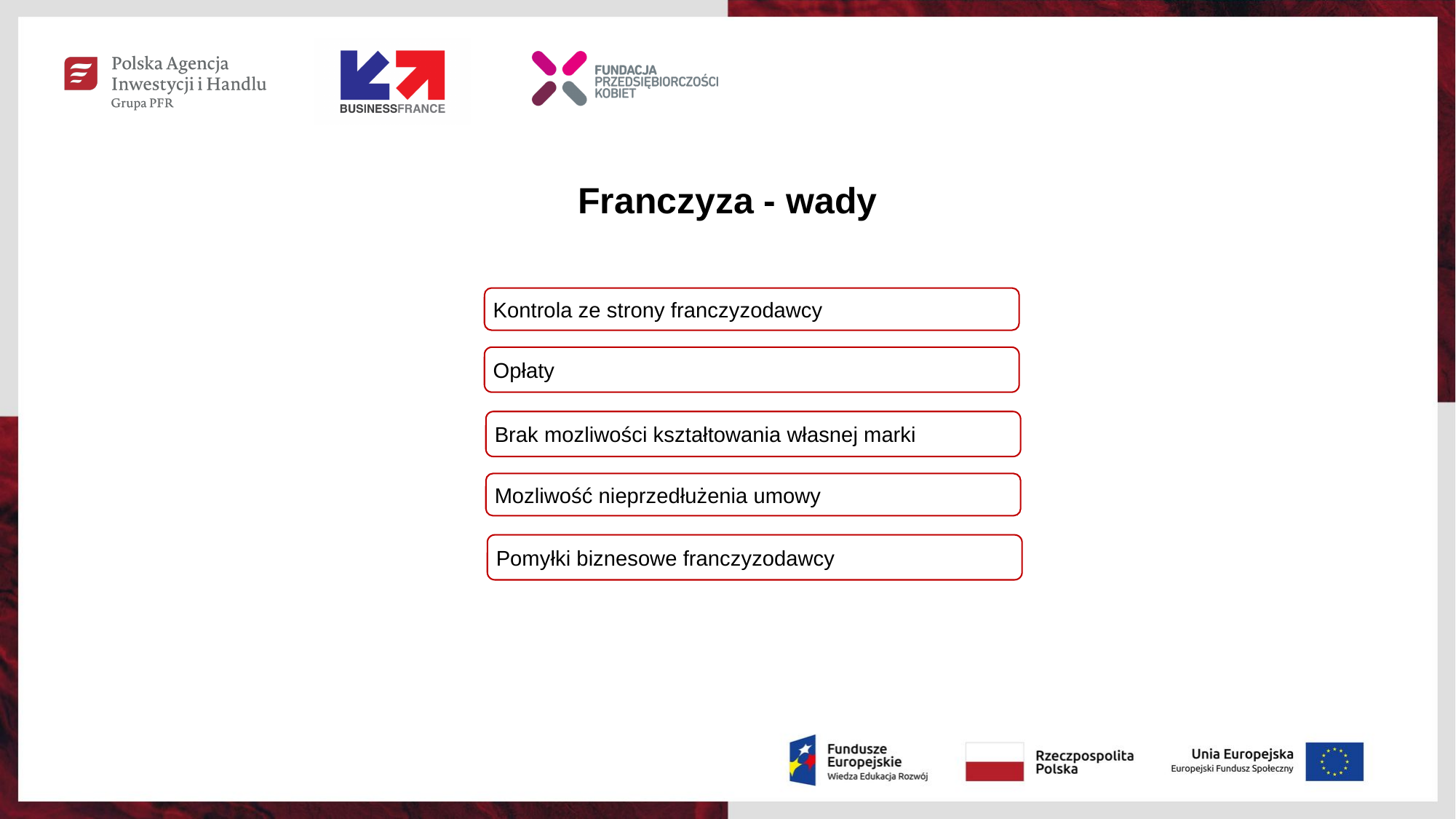

# Franczyza - wady

Kontrola ze strony franczyzodawcy

Opłaty

Brak mozliwości kształtowania własnej marki

Mozliwość nieprzedłużenia umowy

Pomyłki biznesowe franczyzodawcy